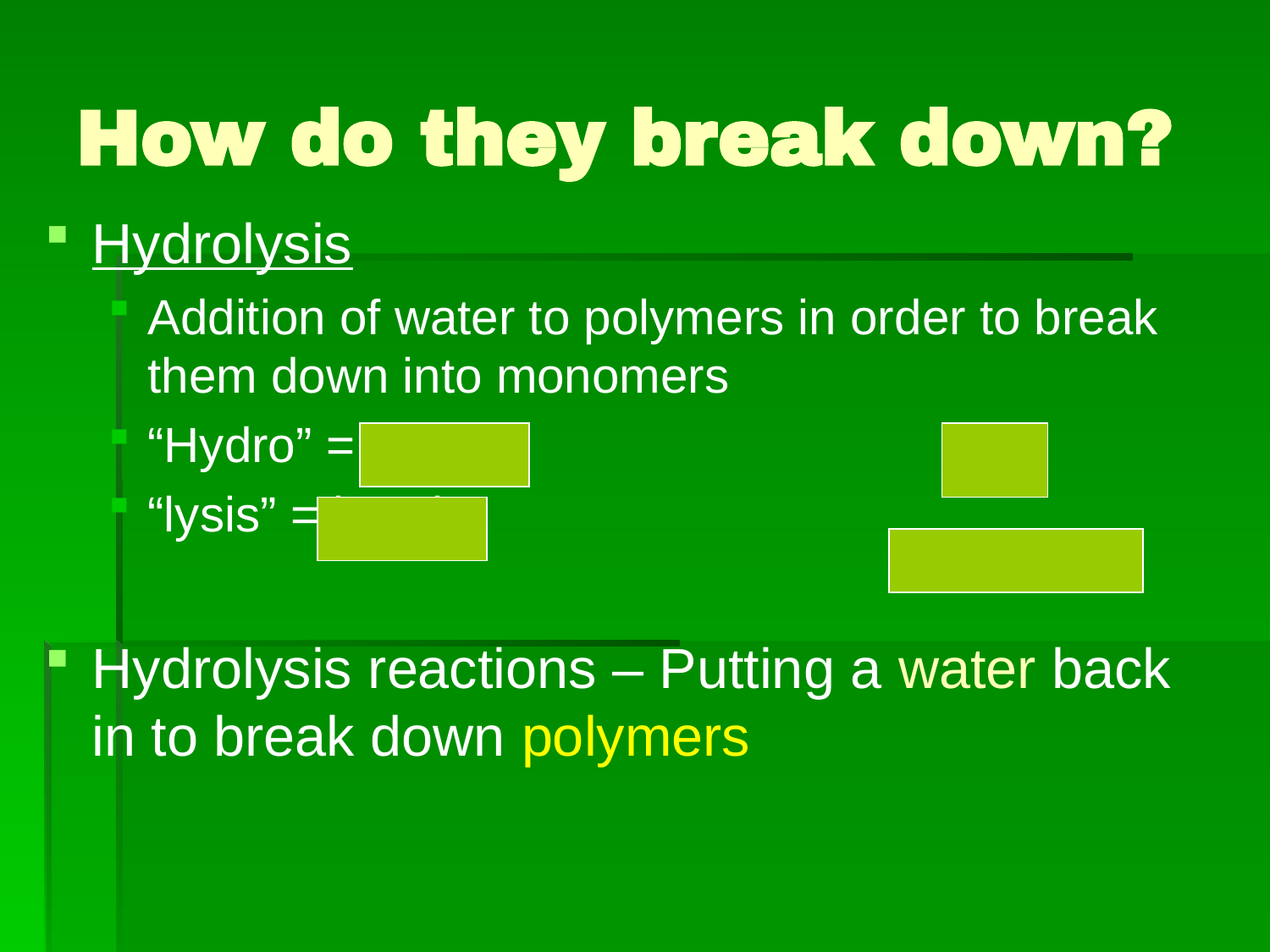

# How do they break down?
Hydrolysis
Addition of water to polymers in order to break them down into monomers
“Hydro” = water
“lysis” = break

Hydrolysis reactions – Putting a water back in to break down polymers